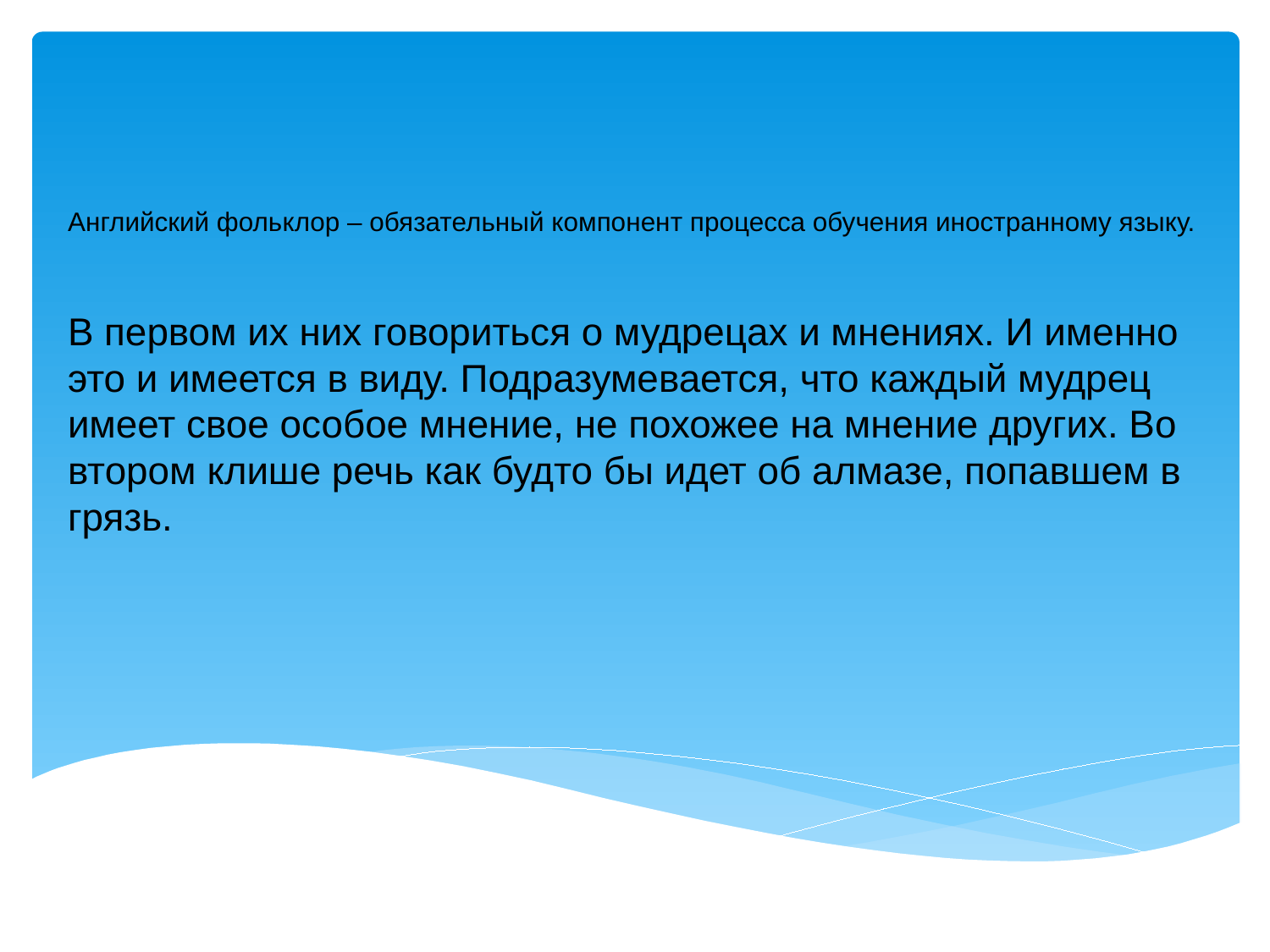

# Английский фольклор – обязательный компонент процесса обучения иностранному языку.

В первом их них говориться о мудрецах и мнениях. И именно это и имеется в виду. Подразумевается, что каждый мудрец имеет свое особое мнение, не похожее на мнение других. Во втором клише речь как будто бы идет об алмазе, попавшем в грязь.